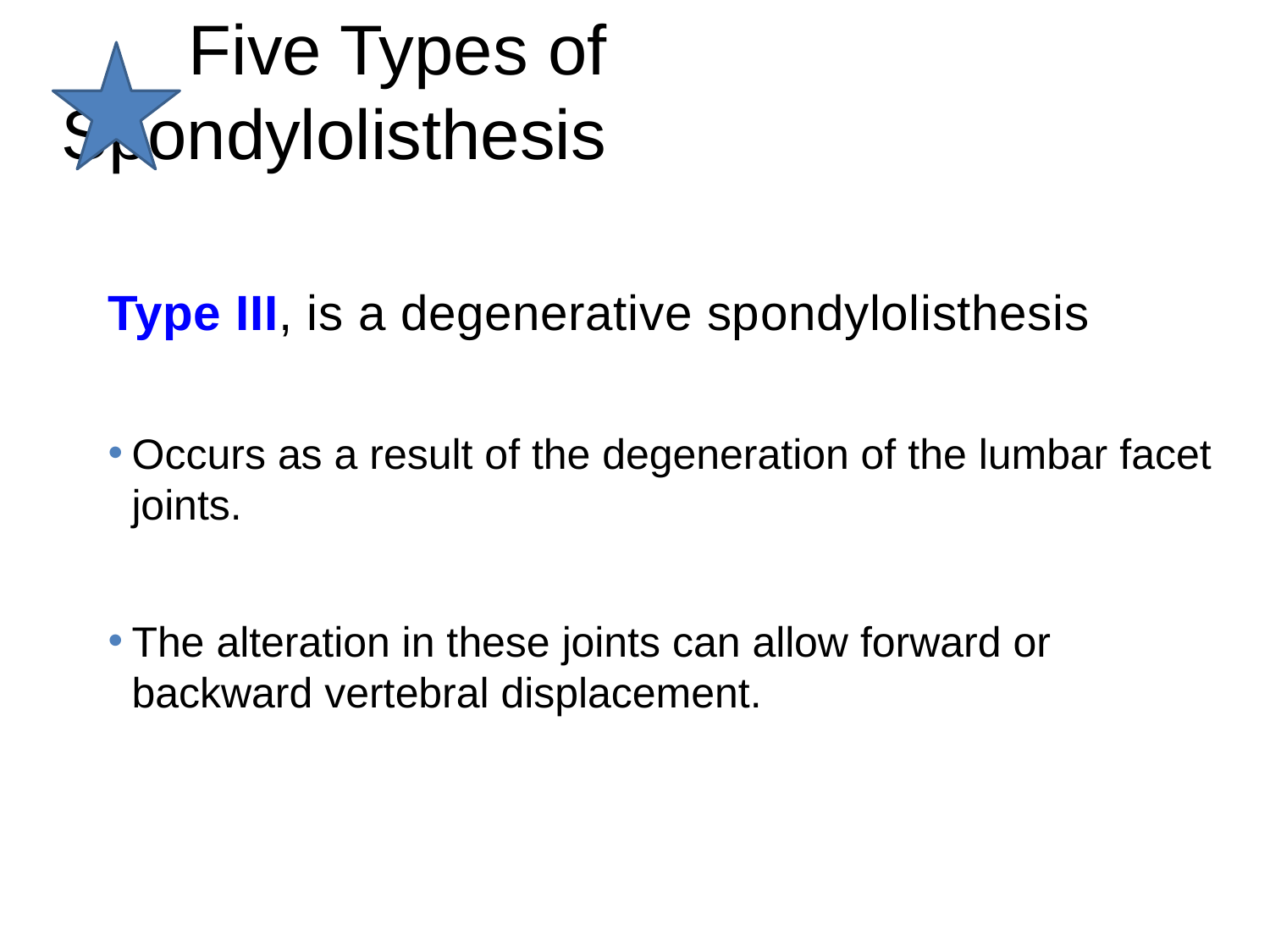

# Five Types of Spondylolisthesis

Type III, is a degenerative spondylolisthesis

Occurs as a result of the degeneration of the lumbar facet joints.

The alteration in these joints can allow forward or backward vertebral displacement.